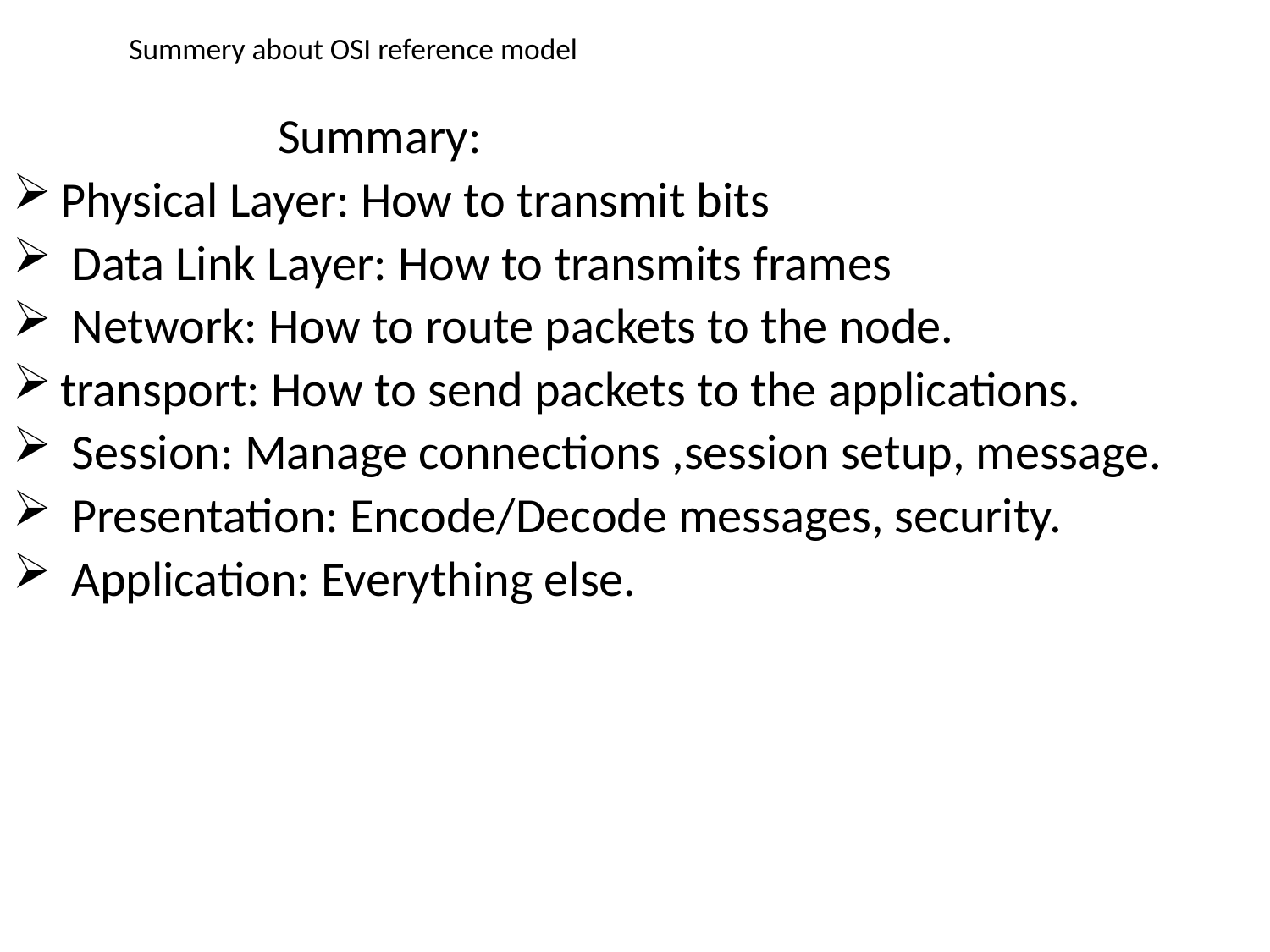

# Summery about OSI reference model
        		 Summary:
Physical Layer: How to transmit bits
 Data Link Layer: How to transmits frames
 Network: How to route packets to the node.
transport: How to send packets to the applications.
 Session: Manage connections ,session setup, message.
 Presentation: Encode/Decode messages, security.
 Application: Everything else.